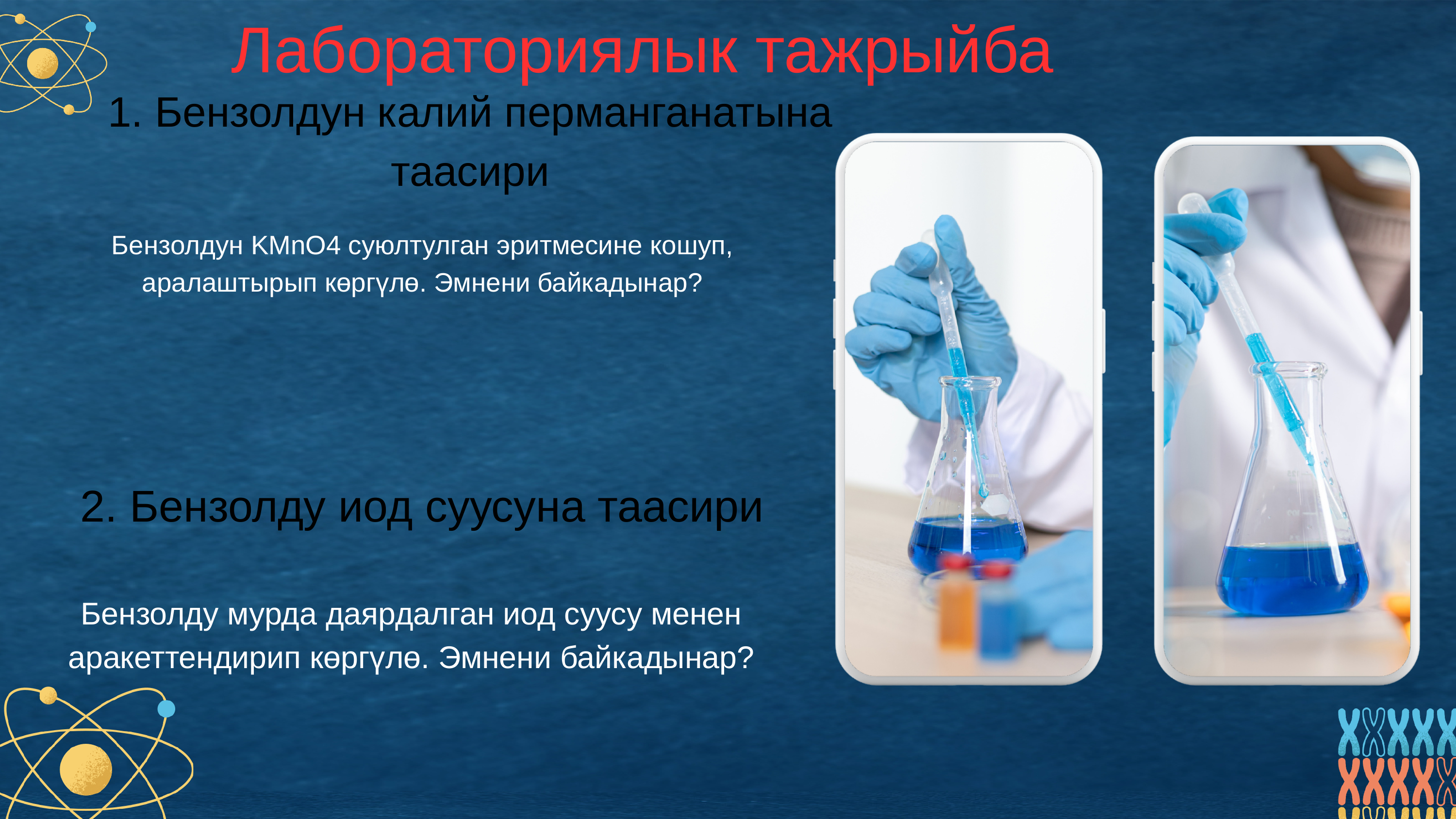

Лабораториялык тажрыйба

1. Бензолдун калий перманганатына таасири

Бензолдун KMnO4 суюлтулган эритмесине кошуп, аралаштырып көргүлө. Эмнени байкадынар?
2. Бензолду иод суусуна таасири
Бензолду мурда даярдалган иод суусу менен аракеттендирип көргүлө. Эмнени байкадынар?